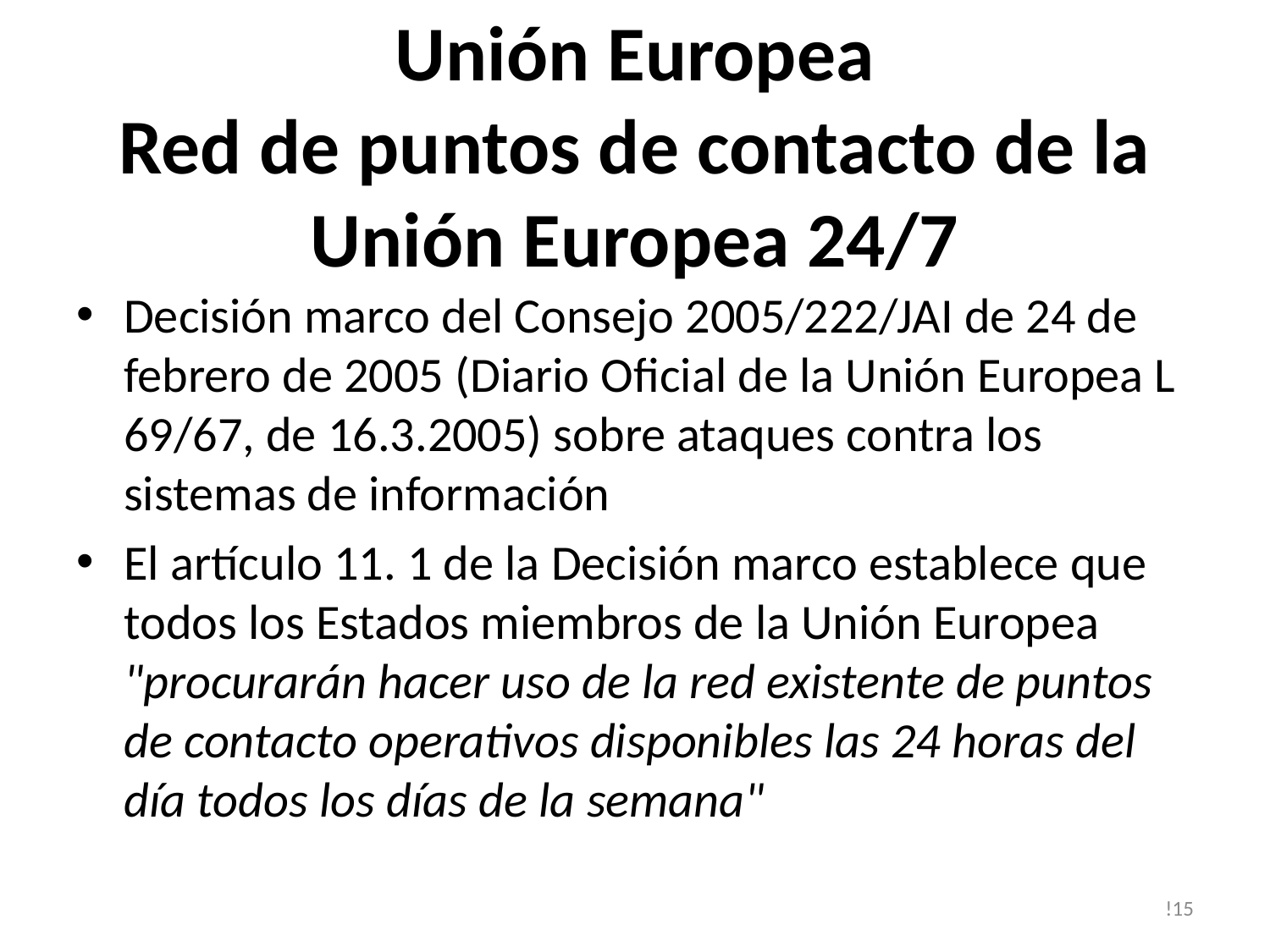

# Unión Europea Red de puntos de contacto de la Unión Europea 24/7
Decisión marco del Consejo 2005/222/JAI de 24 de febrero de 2005 (Diario Oficial de la Unión Europea L 69/67, de 16.3.2005) sobre ataques contra los sistemas de información
El artículo 11. 1 de la Decisión marco establece que todos los Estados miembros de la Unión Europea "procurarán hacer uso de la red existente de puntos de contacto operativos disponibles las 24 horas del día todos los días de la semana"
!15